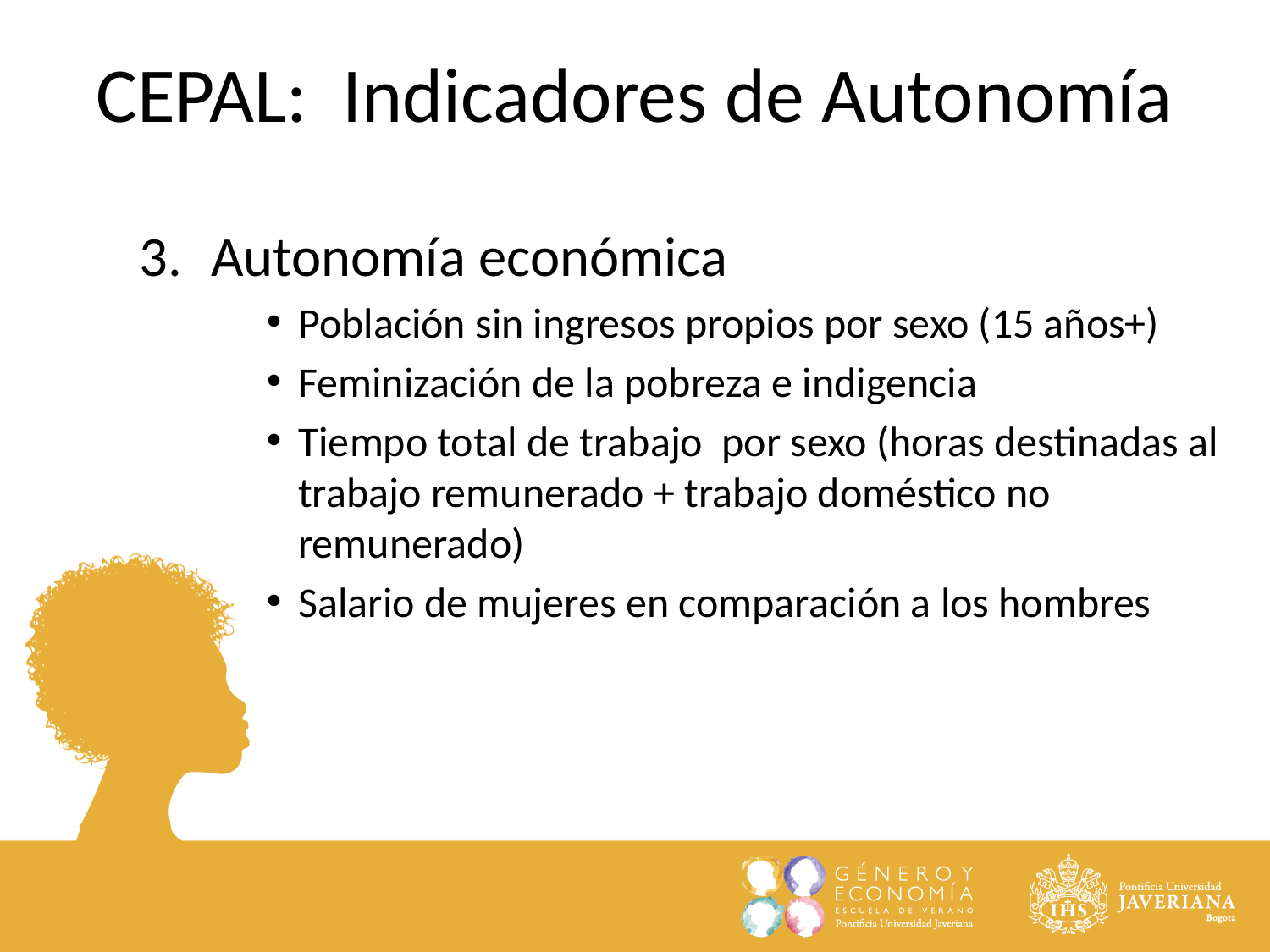

CEPAL:  Indicadores de Autonomía
Autonomía económica
Población sin ingresos propios por sexo (15 años+)
Feminización de la pobreza e indigencia
Tiempo total de trabajo  por sexo (horas destinadas al trabajo remunerado + trabajo doméstico no remunerado)
Salario de mujeres en comparación a los hombres